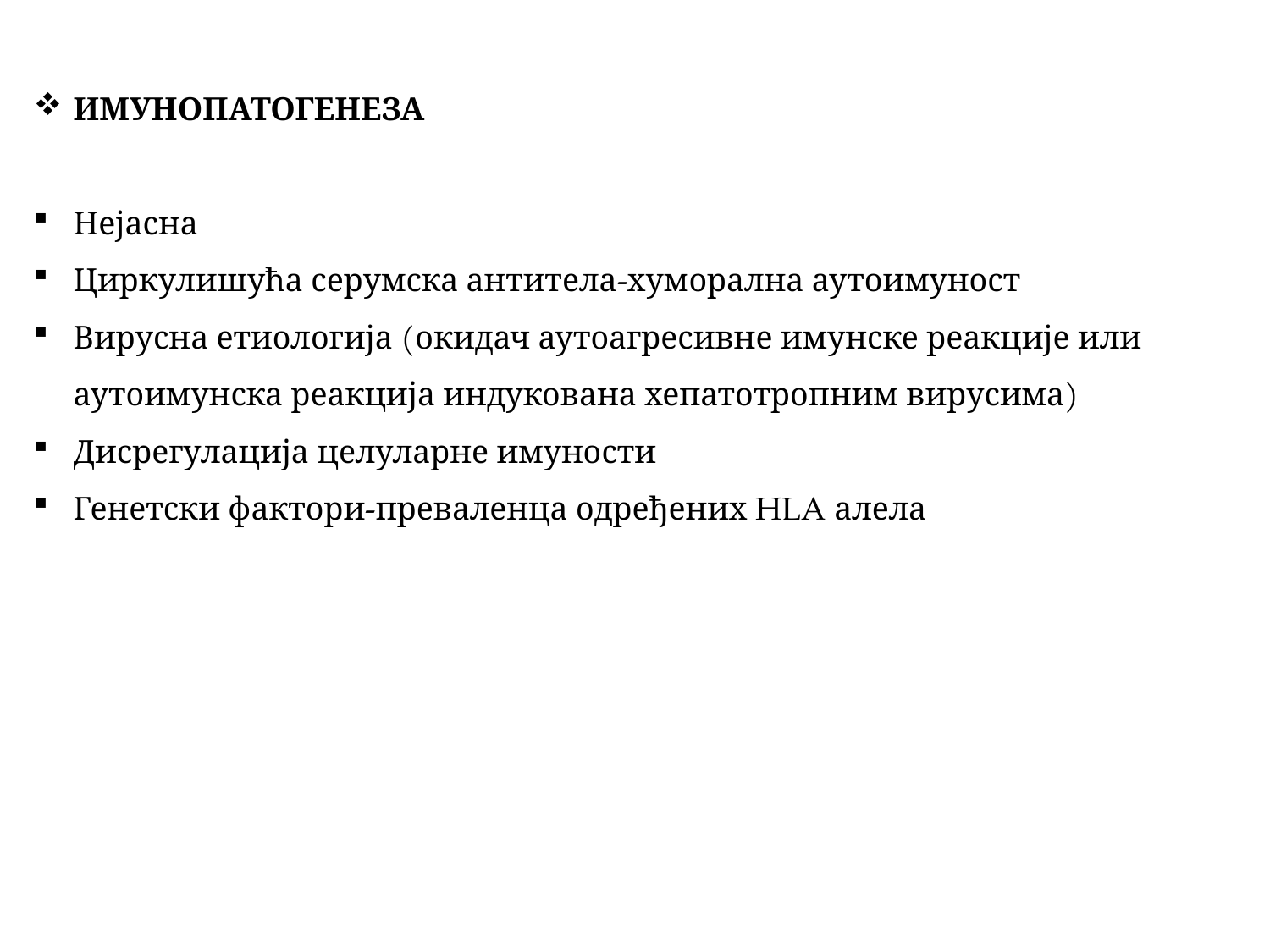

ИМУНОПАТОГЕНЕЗА

Нејасна
Циркулишућа серумска антитела-хуморална аутоимуност
Вирусна етиологија (окидач аутоагресивне имунске реакције или аутоимунска реакција индукована хепатотропним вирусима)
Дисрегулација целуларне имуности
Генетски фактори-преваленца одређених HLA алела